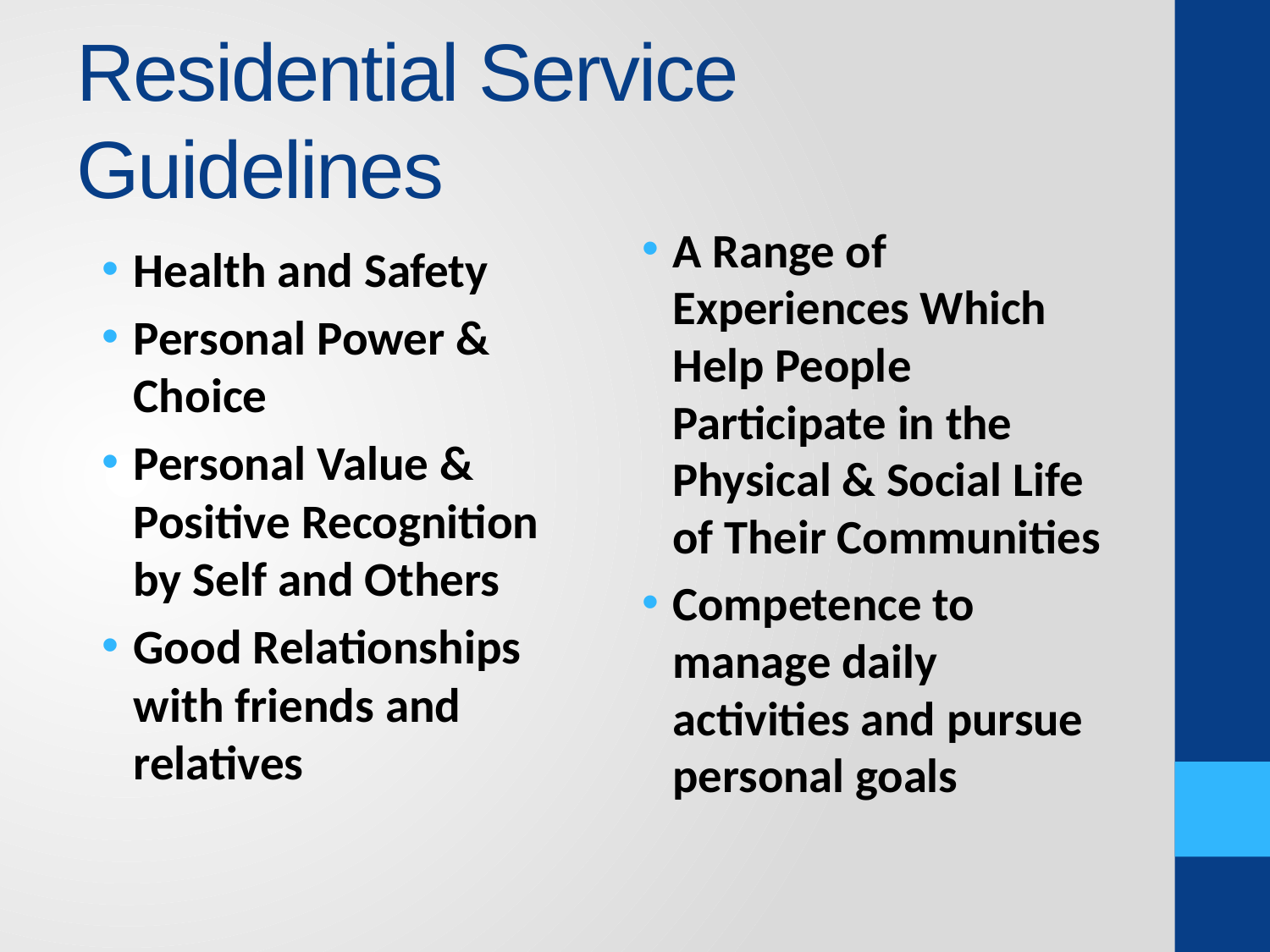

# Residential Service Guidelines
A Range of Experiences Which Help People Participate in the Physical & Social Life of Their Communities
Competence to manage daily activities and pursue personal goals

Health and Safety
Personal Power & Choice
Personal Value & Positive Recognition by Self and Others
Good Relationships with friends and relatives